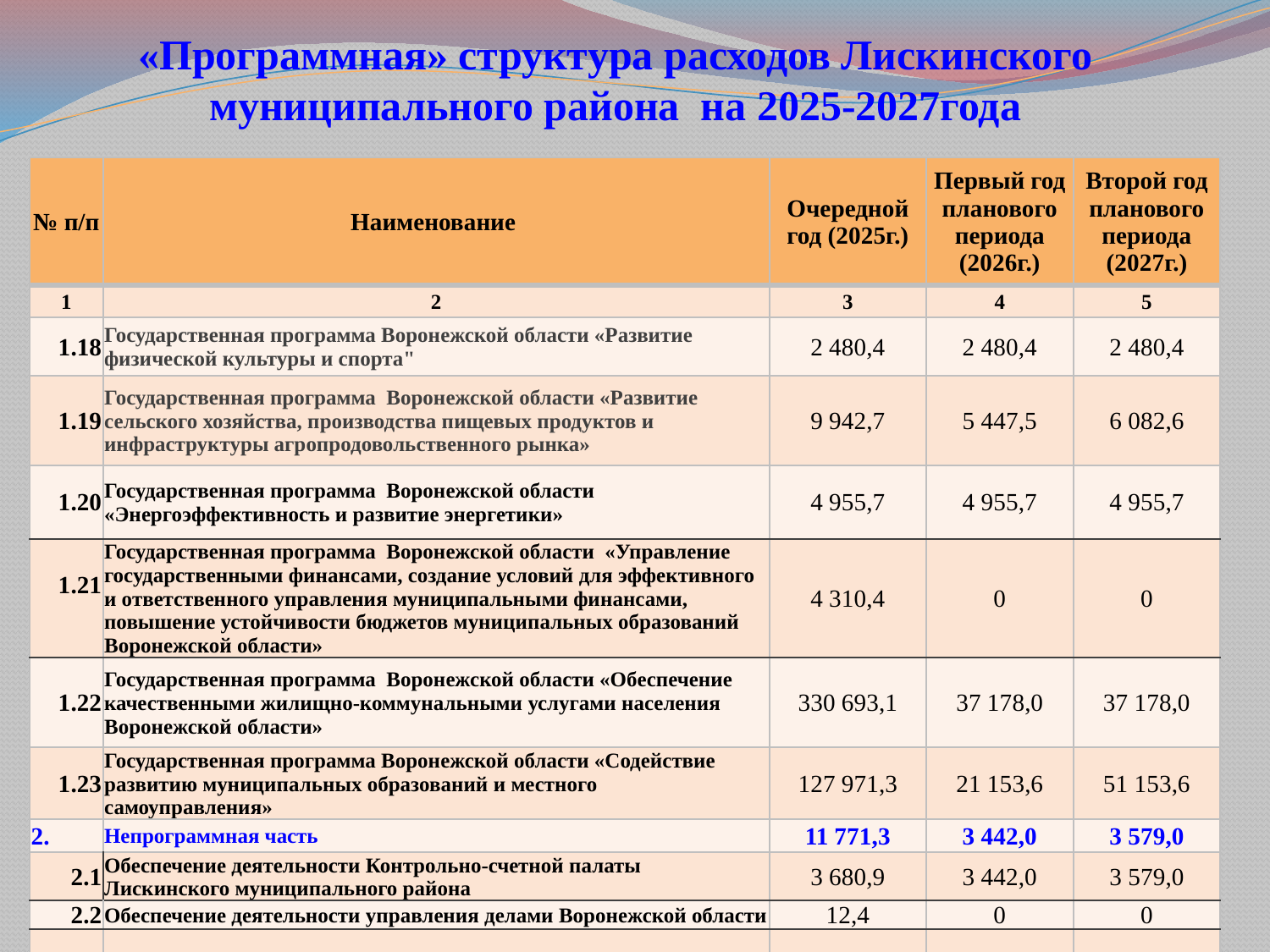

# «Программная» структура расходов Лискинского муниципального района  на 2025-2027года
| № п/п | Наименование | Очередной год (2025г.) | Первый год планового периода (2026г.) | Второй год планового периода (2027г.) |
| --- | --- | --- | --- | --- |
| 1 | 2 | 3 | 4 | 5 |
| 1.18 | Государственная программа Воронежской области «Развитие физической культуры и спорта" | 2 480,4 | 2 480,4 | 2 480,4 |
| 1.19 | Государственная программа Воронежской области «Развитие сельского хозяйства, производства пищевых продуктов и инфраструктуры агропродовольственного рынка» | 9 942,7 | 5 447,5 | 6 082,6 |
| 1.20 | Государственная программа Воронежской области «Энергоэффективность и развитие энергетики» | 4 955,7 | 4 955,7 | 4 955,7 |
| 1.21 | Государственная программа Воронежской области «Управление государственными финансами, создание условий для эффективного и ответственного управления муниципальными финансами, повышение устойчивости бюджетов муниципальных образований Воронежской области» | 4 310,4 | 0 | 0 |
| 1.22 | Государственная программа Воронежской области «Обеспечение качественными жилищно-коммунальными услугами населения Воронежской области» | 330 693,1 | 37 178,0 | 37 178,0 |
| 1.23 | Государственная программа Воронежской области «Содействие развитию муниципальных образований и местного самоуправления» | 127 971,3 | 21 153,6 | 51 153,6 |
| 2. | Непрограммная часть | 11 771,3 | 3 442,0 | 3 579,0 |
| 2.1 | Обеспечение деятельности Контрольно-счетной палаты Лискинского муниципального района | 3 680,9 | 3 442,0 | 3 579,0 |
| 2.2 | Обеспечение деятельности управления делами Воронежской области | 12,4 | 0 | 0 |
|  |  |  |  |  |